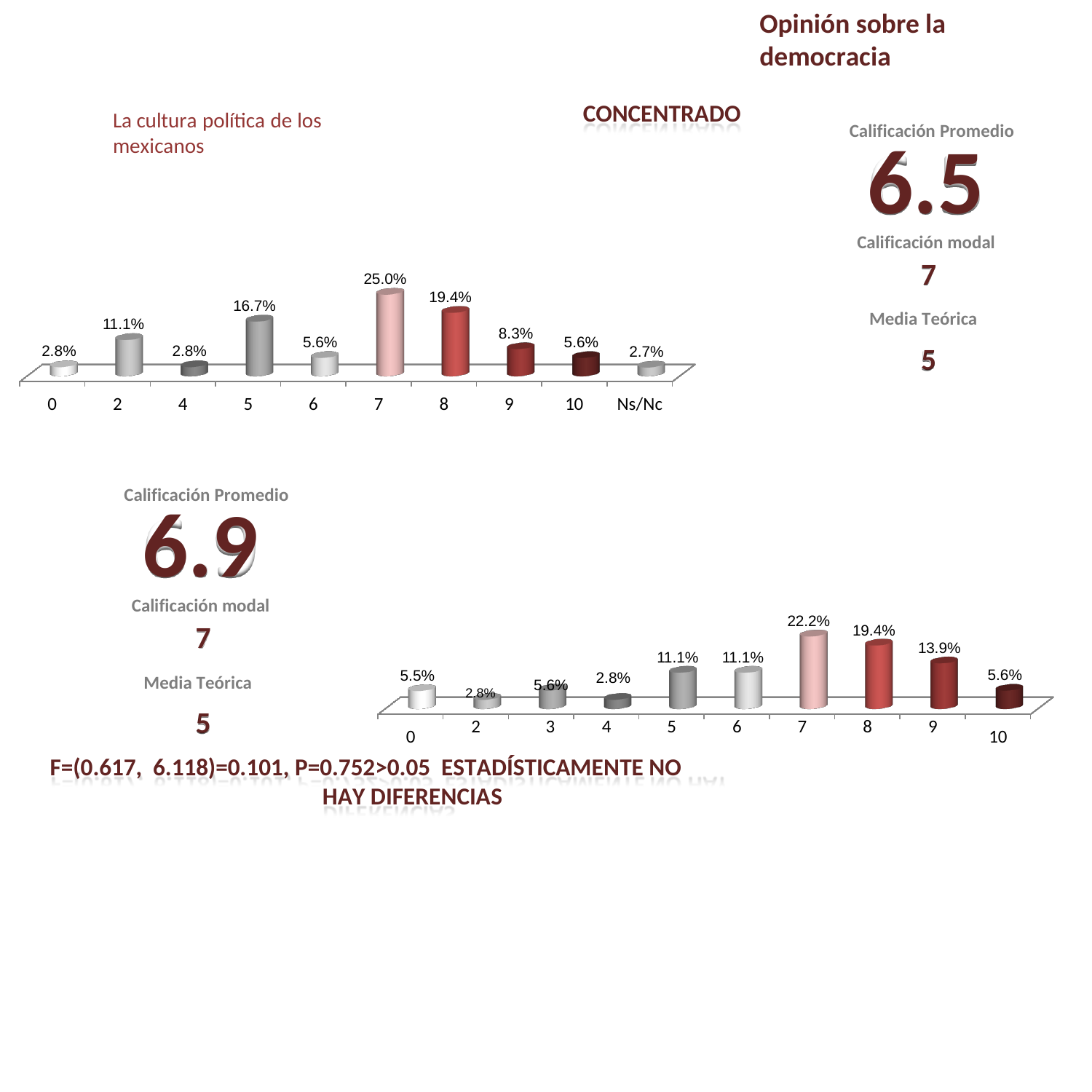

Opinión sobre la democracia
CONCENTRADO

La cultura política de los mexicanos

Calificación Promedio
6.5
Calificación modal
7

Media Teórica

5

25.0%
19.4%
16.7%
11.1%
8.3%

5.6%
5.6%
2.8%
2.8%
2.7%

0
2
4
5
6
7
8
9
10
Ns/Nc

Calificación Promedio
6.9
Calificación modal

22.2%
7

Media Teórica

5
19.4%
13.9%
11.1%
11.1%
5.6%
5.5%
| 2.8% 5.6% | 2.8% |  |  |  |  |  |
| --- | --- | --- | --- | --- | --- | --- |
| 2 3 | 4 | 5 | 6 | 7 | 8 | 9 |

0
10
F=(0.617,  6.118)=0.101, P=0.752>0.05  ESTADÍSTICAMENTE NO HAY DIFERENCIAS